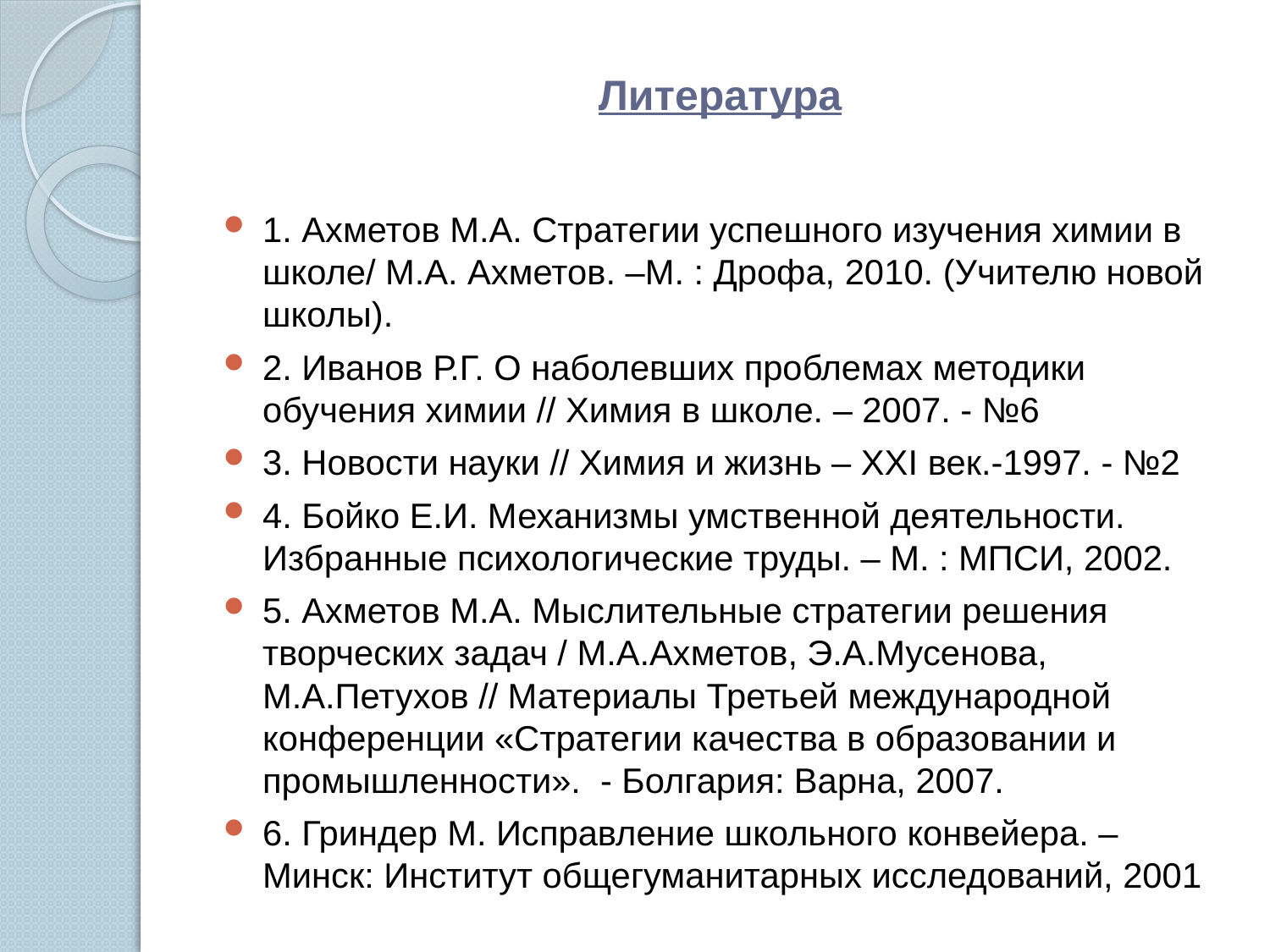

# Литература
1. Ахметов М.А. Стратегии успешного изучения химии в школе/ М.А. Ахметов. –М. : Дрофа, 2010. (Учителю новой школы).
2. Иванов Р.Г. О наболевших проблемах методики обучения химии // Химия в школе. – 2007. - №6
3. Новости науки // Химия и жизнь – ХХI век.-1997. - №2
4. Бойко Е.И. Механизмы умственной деятельности. Избранные психологические труды. – М. : МПСИ, 2002.
5. Ахметов М.А. Мыслительные стратегии решения творческих задач / М.А.Ахметов, Э.А.Мусенова, М.А.Петухов // Материалы Третьей международной конференции «Стратегии качества в образовании и промышленности».  - Болгария: Варна, 2007.
6. Гриндер М. Исправление школьного конвейера. – Минск: Институт общегуманитарных исследований, 2001